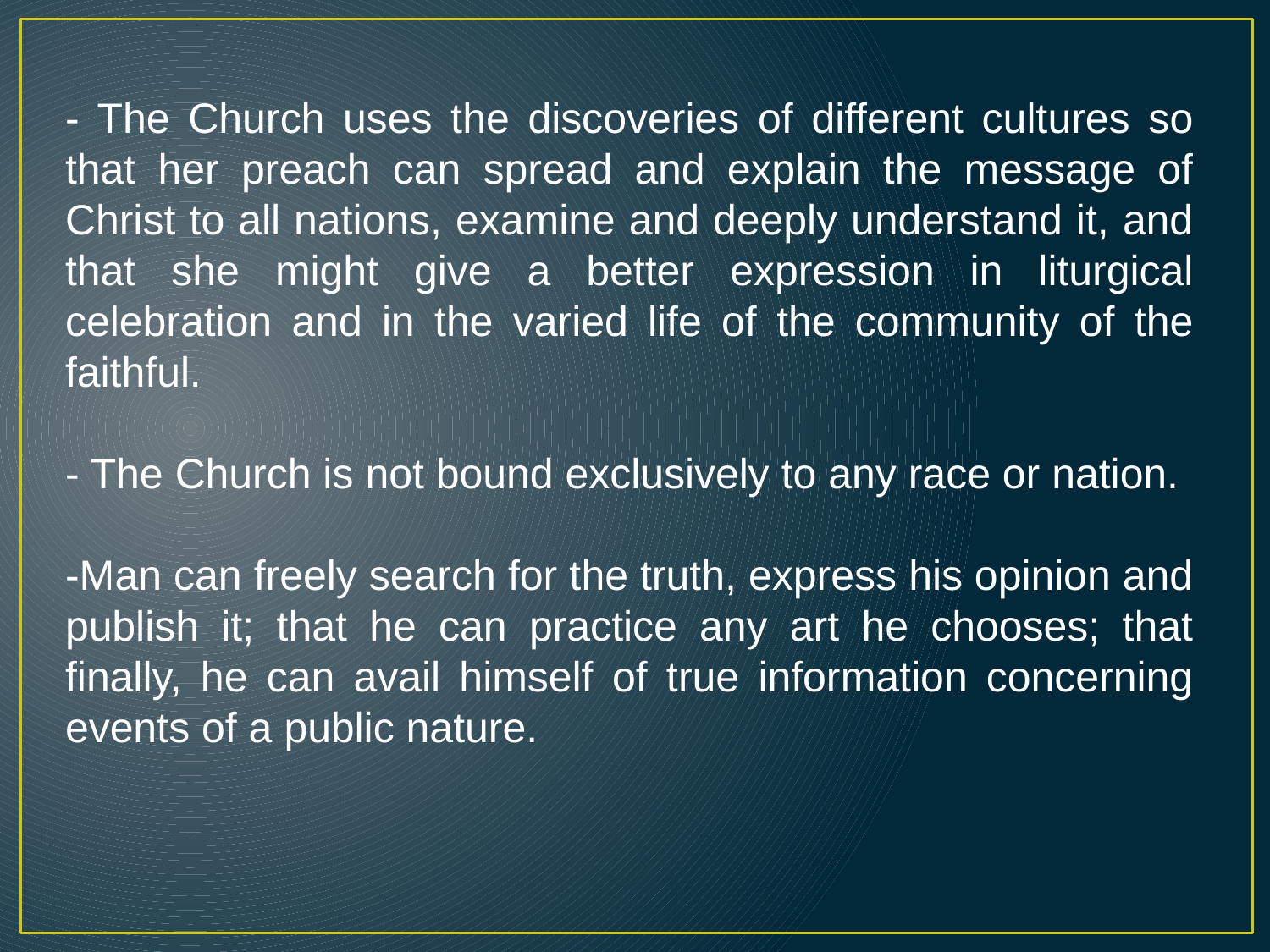

- The Church uses the discoveries of different cultures so that her preach can spread and explain the message of Christ to all nations, examine and deeply understand it, and that she might give a better expression in liturgical celebration and in the varied life of the community of the faithful.

- The Church is not bound exclusively to any race or nation.

-Man can freely search for the truth, express his opinion and publish it; that he can practice any art he chooses; that finally, he can avail himself of true information concerning events of a public nature.